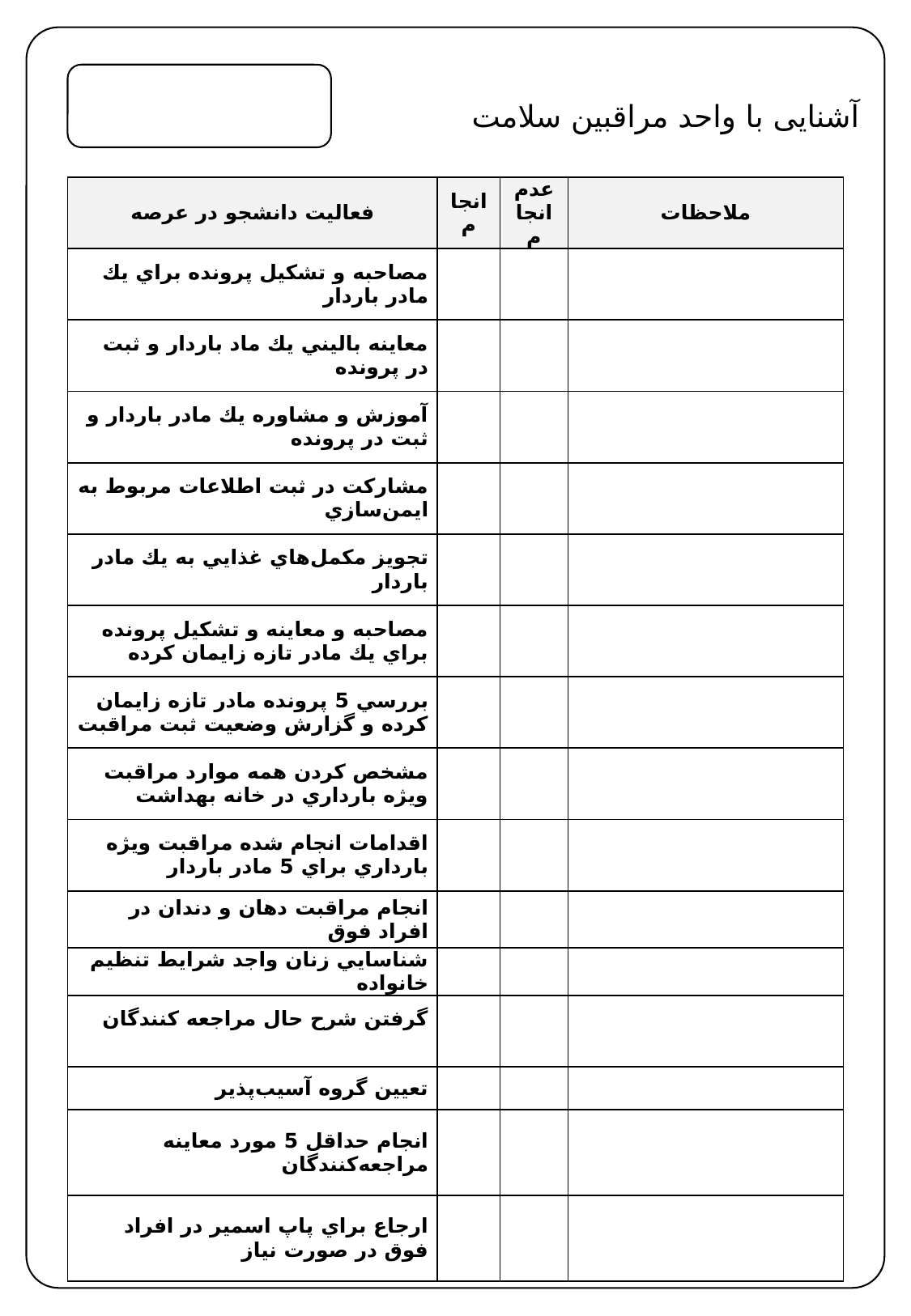

آشنایی با واحد مراقبین سلامت
| فعالیت دانشجو در عرصه | انجام | عدم انجام | ملاحظات |
| --- | --- | --- | --- |
| مصاحبه و تشكيل پرونده براي يك مادر باردار |  |  |  |
| معاينه باليني يك ماد باردار و ثبت در پرونده |  |  |  |
| آموزش و مشاوره يك مادر باردار و ثبت در پرونده |  |  |  |
| مشاركت در ثبت اطلاعات مربوط به ايمن‌سازي |  |  |  |
| تجويز مكمل‌هاي غذايي به يك مادر باردار |  |  |  |
| مصاحبه و معاينه و تشكيل پرونده براي يك مادر تازه زايمان كرده |  |  |  |
| بررسي 5 پرونده مادر تازه زايمان كرده و گزارش وضعيت ثبت مراقبت |  |  |  |
| مشخص كردن همه موارد مراقبت ويژه بارداري در خانه بهداشت |  |  |  |
| اقدامات انجام شده مراقبت ويژه بارداري براي 5 مادر باردار |  |  |  |
| انجام مراقبت‌ دهان و دندان در افراد فوق |  |  |  |
| شناسايي زنان واجد شرايط تنظيم خانواده |  |  |  |
| گرفتن شرح حال مراجعه كنندگان |  |  |  |
| تعيين گروه آسيب‌پذير |  |  |  |
| انجام حداقل 5 مورد معاينه مراجعه‌كنندگان |  |  |  |
| ارجاع براي پاپ اسمير در افراد فوق در صورت نياز |  |  |  |